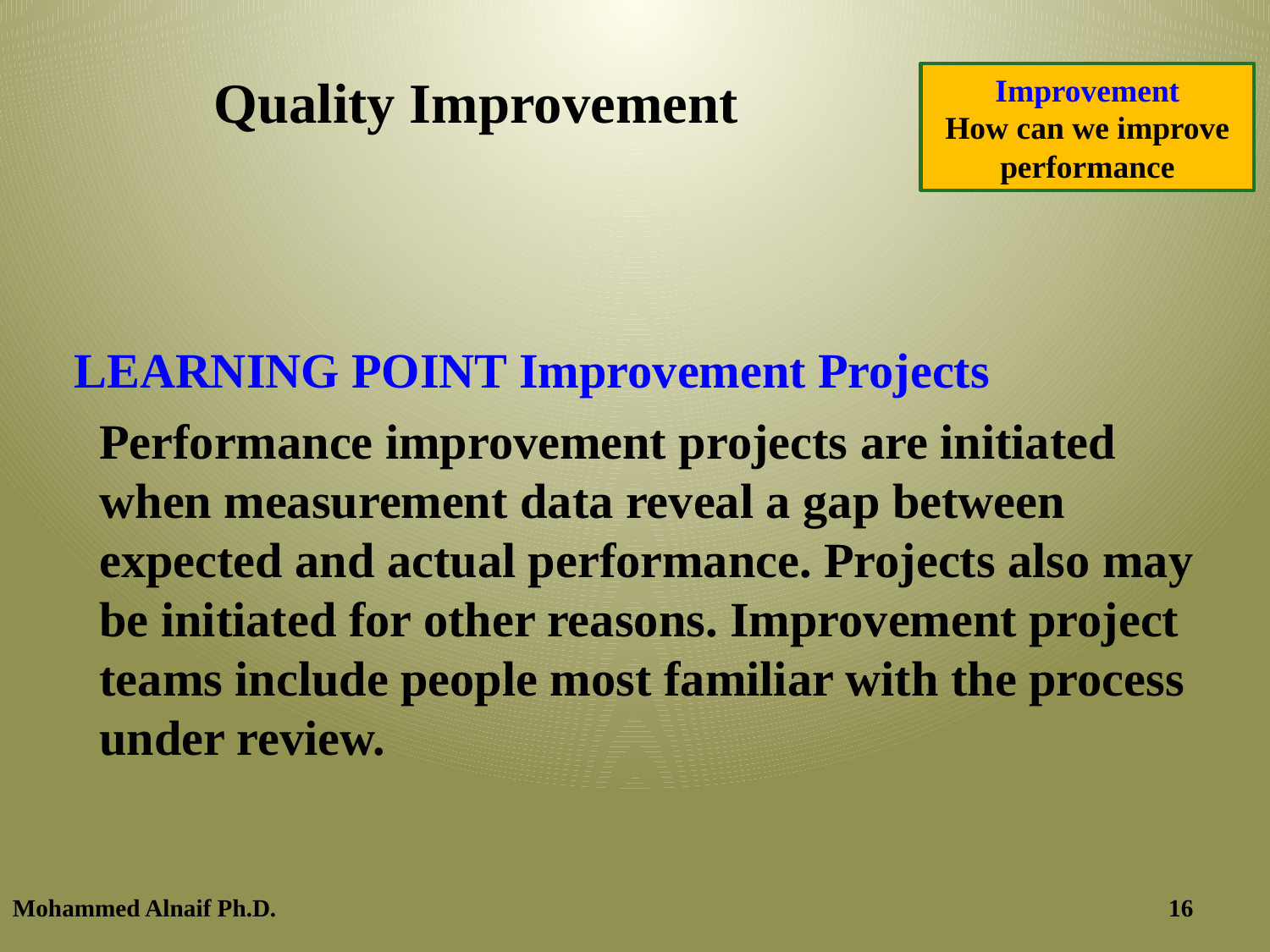

# Quality Improvement
Improvement
How can we improve performance
LEARNING POINT Improvement Projects
Performance improvement projects are initiated when measurement data reveal a gap between expected and actual performance. Projects also may be initiated for other reasons. Improvement project teams include people most familiar with the process under review.

Mohammed Alnaif Ph.D.
11/20/2016
16